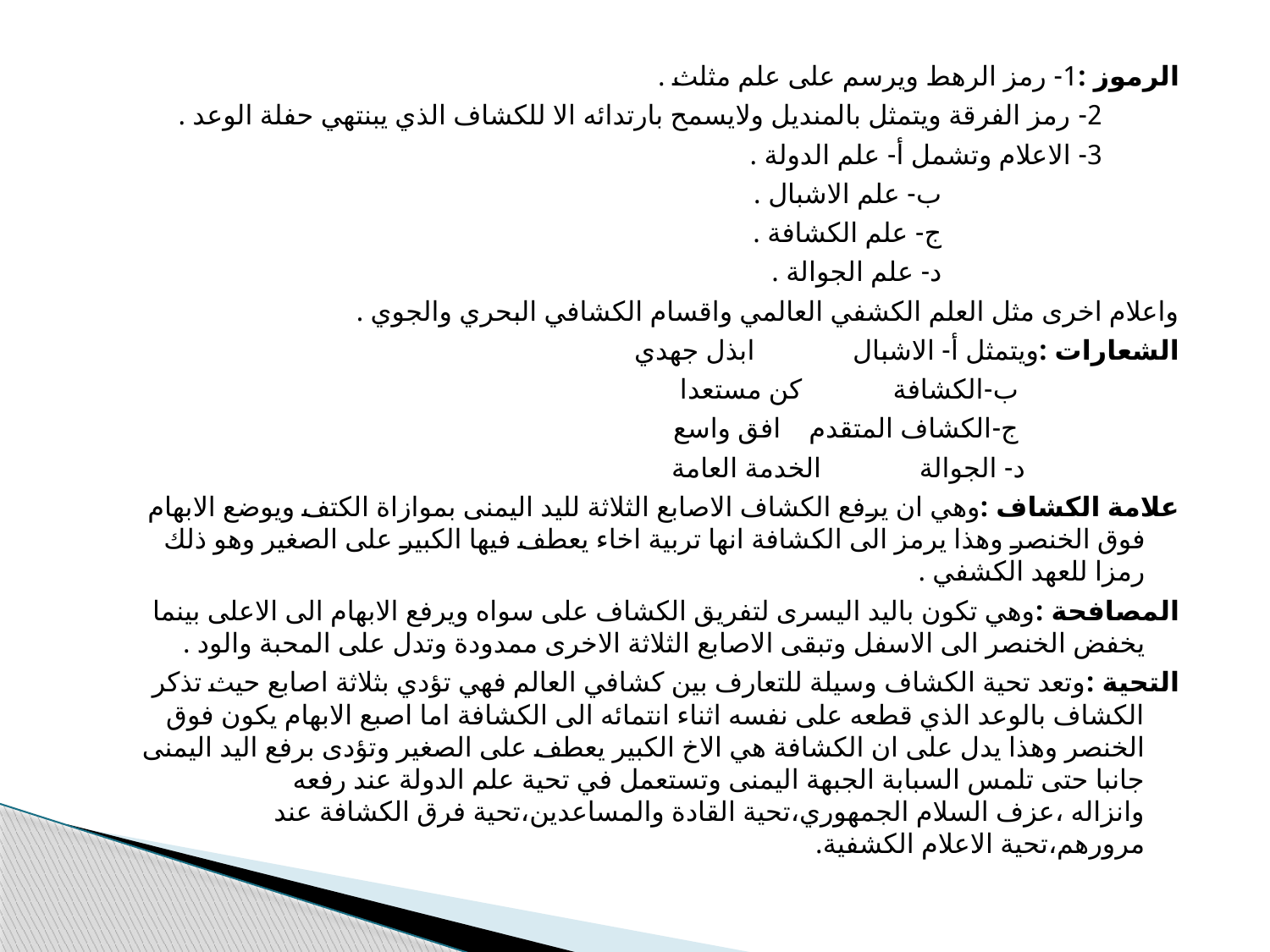

#
الرموز :1- رمز الرهط ويرسم على علم مثلث .
           2- رمز الفرقة ويتمثل بالمنديل ولايسمح بارتدائه الا للكشاف الذي يبنتهي حفلة الوعد .
           3- الاعلام وتشمل أ- علم الدولة .
                                  ب- علم الاشبال .
                                  ج- علم الكشافة .
                                  د- علم الجوالة .
واعلام اخرى مثل العلم الكشفي العالمي واقسام الكشافي البحري والجوي .
الشعارات :ويتمثل أ- الاشبال              ابذل جهدي
                       ب-الكشافة             كن مستعدا
                       ج-الكشاف المتقدم    افق واسع
                      د- الجوالة              الخدمة العامة
علامة الكشاف :وهي ان يرفع الكشاف الاصابع الثلاثة لليد اليمنى بموازاة الكتف ويوضع الابهام فوق الخنصر وهذا يرمز الى الكشافة انها تربية اخاء يعطف فيها الكبير على الصغير وهو ذلك رمزا للعهد الكشفي .
المصافحة :وهي تكون باليد اليسرى لتفريق الكشاف على سواه ويرفع الابهام الى الاعلى بينما يخفض الخنصر الى الاسفل وتبقى الاصابع الثلاثة الاخرى ممدودة وتدل على المحبة والود .
التحية :وتعد تحية الكشاف وسيلة للتعارف بين كشافي العالم فهي تؤدي بثلاثة اصابع حيث تذكر الكشاف بالوعد الذي قطعه على نفسه اثناء انتمائه الى الكشافة اما اصبع الابهام يكون فوق الخنصر وهذا يدل على ان الكشافة هي الاخ الكبير يعطف على الصغير وتؤدى برفع اليد اليمنى جانبا حتى تلمس السبابة الجبهة اليمنى وتستعمل في تحية علم الدولة عند رفعه وانزاله ،عزف السلام الجمهوري،تحية القادة والمساعدين،تحية فرق الكشافة عند مرورهم،تحية الاعلام الكشفية.